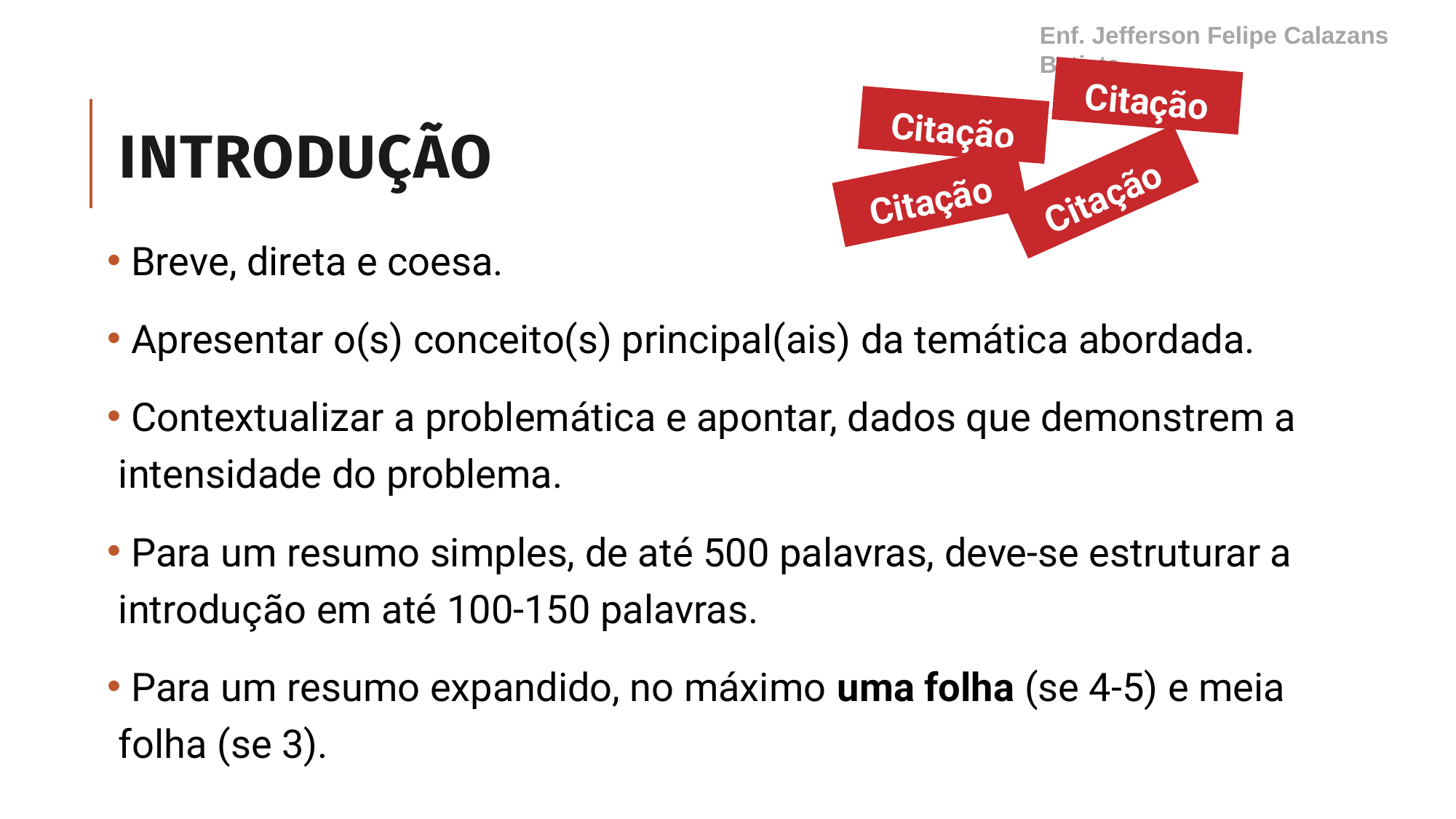

Enf. Jefferson Felipe Calazans Batista
Citação
# introdução
Citação
Citação
Citação
 Breve, direta e coesa.
 Apresentar o(s) conceito(s) principal(ais) da temática abordada.
 Contextualizar a problemática e apontar, dados que demonstrem a intensidade do problema.
 Para um resumo simples, de até 500 palavras, deve-se estruturar a introdução em até 100-150 palavras.
 Para um resumo expandido, no máximo uma folha (se 4-5) e meia folha (se 3).